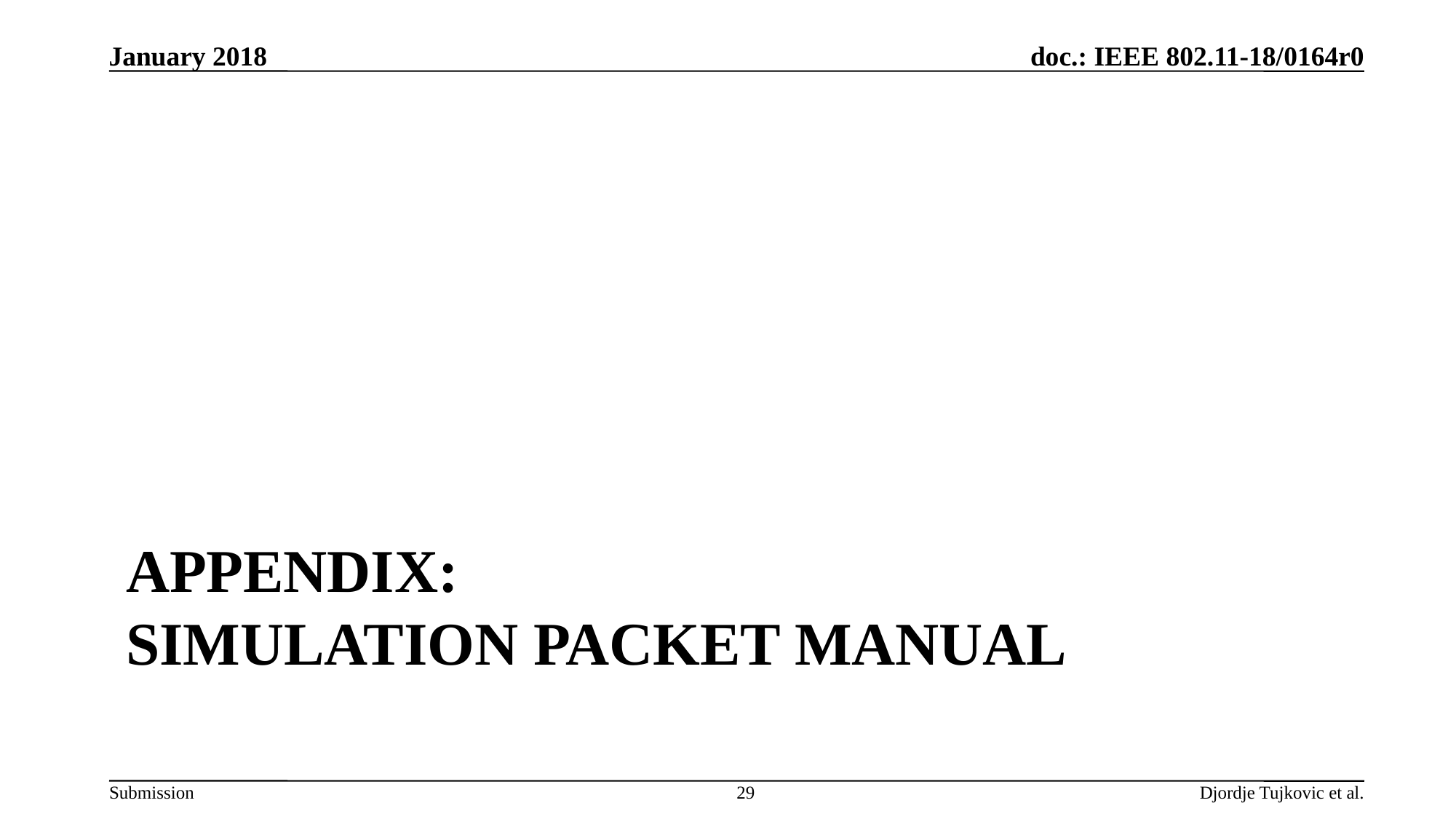

January 2018
# Appendix: Simulation packet manual
29
Djordje Tujkovic et al.